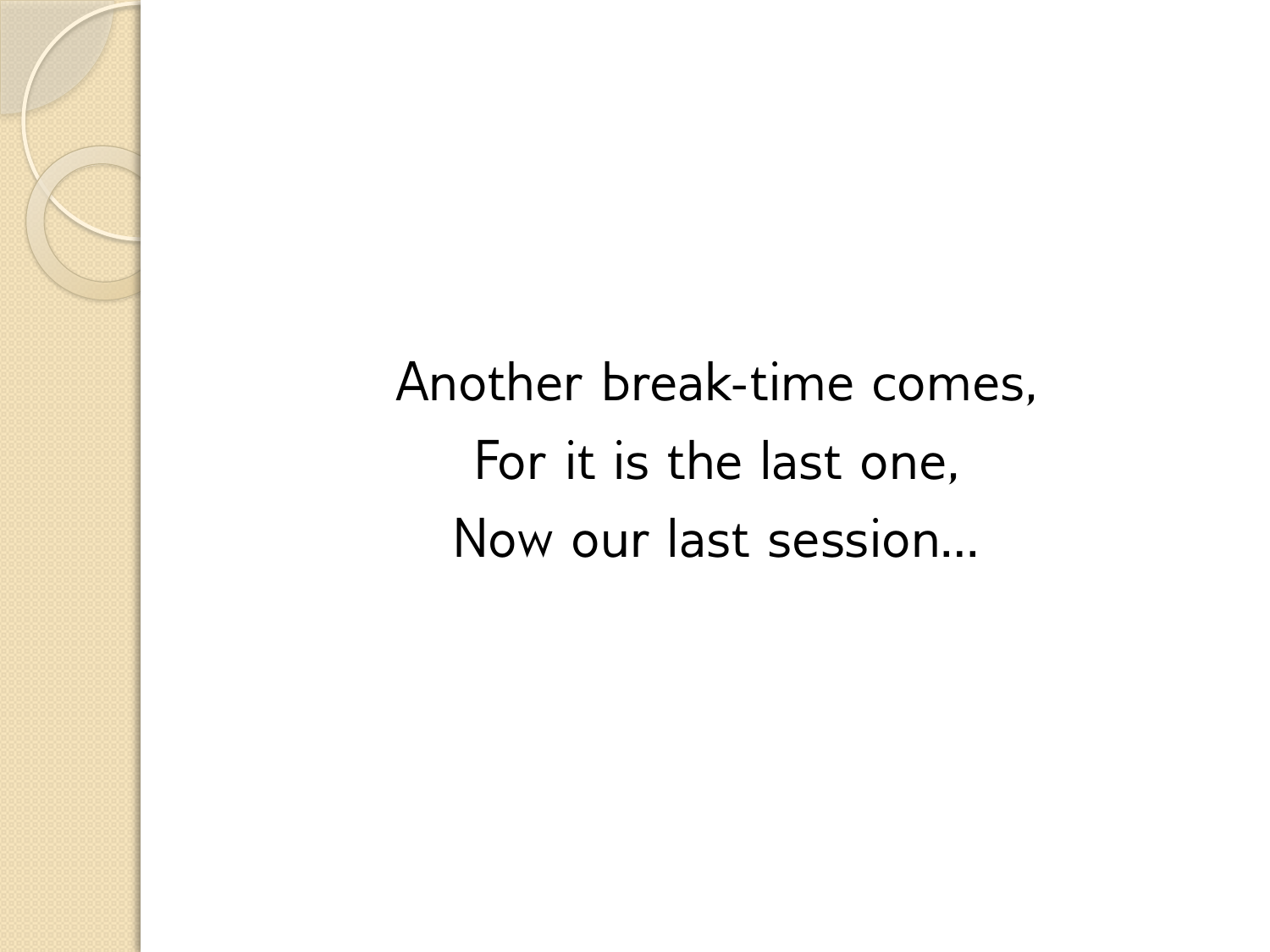

Another break-time comes,
For it is the last one,
Now our last session…